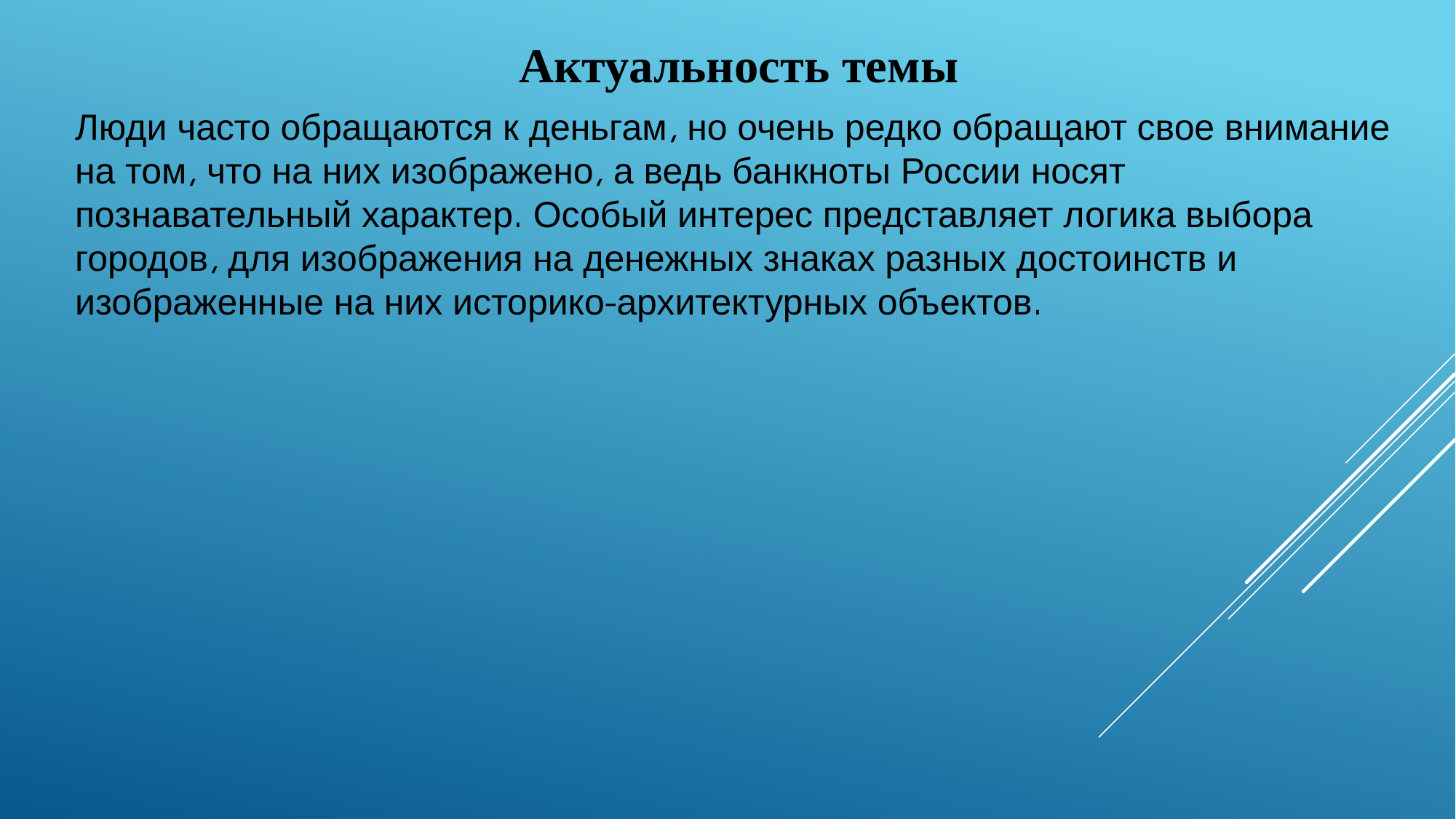

Актуальность темы
Люди часто обращаются к деньгам, но очень редко обращают свое внимание на том, что на них изображено, а ведь банкноты России носят познавательный характер. Особый интерес представляет логика выбора городов, для изображения на денежных знаках разных достоинств и изображенные на них историко-архитектурных объектов.